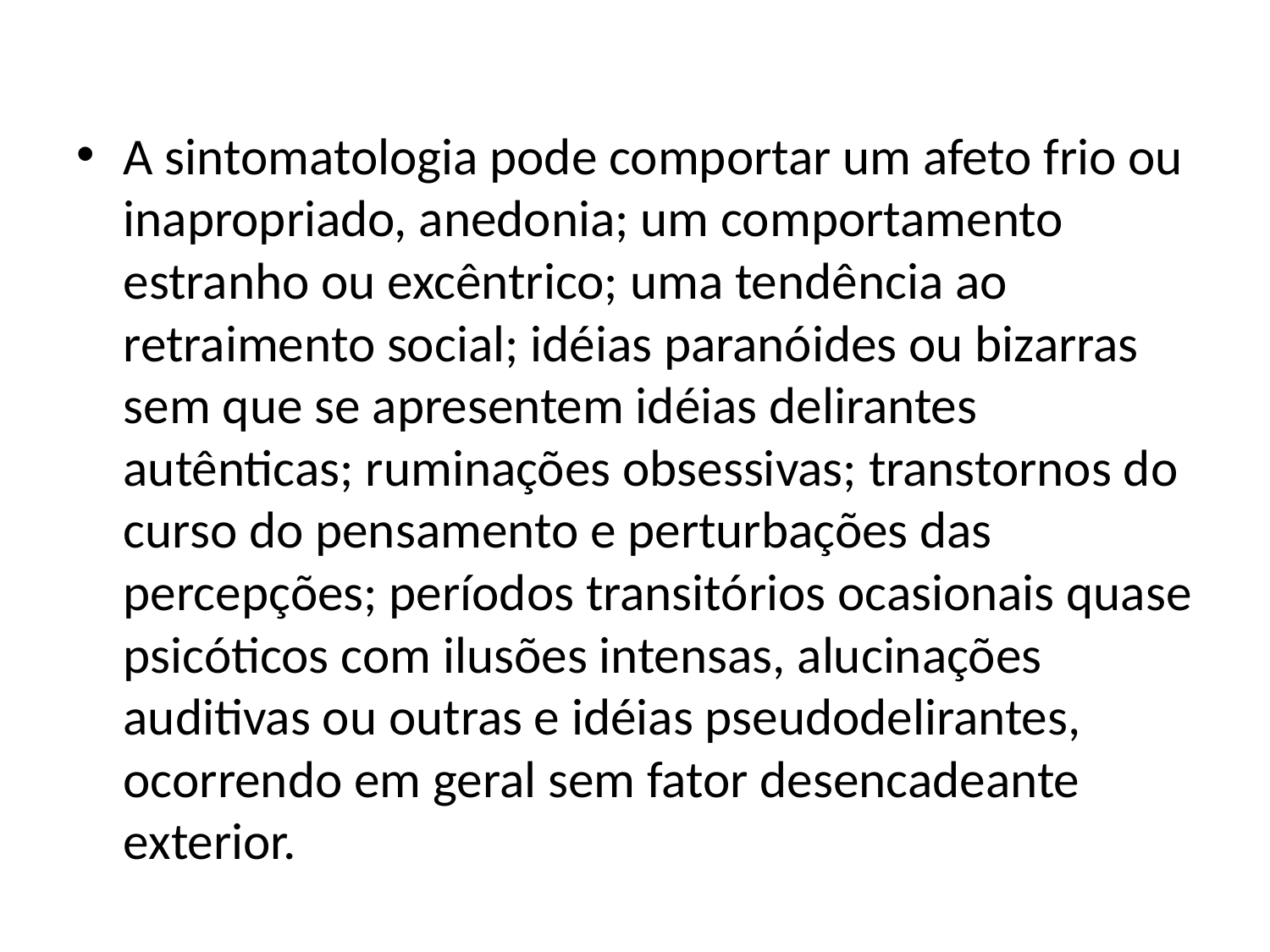

A sintomatologia pode comportar um afeto frio ou inapropriado, anedonia; um comportamento estranho ou excêntrico; uma tendência ao retraimento social; idéias paranóides ou bizarras sem que se apresentem idéias delirantes autênticas; ruminações obsessivas; transtornos do curso do pensamento e perturbações das percepções; períodos transitórios ocasionais quase psicóticos com ilusões intensas, alucinações auditivas ou outras e idéias pseudodelirantes, ocorrendo em geral sem fator desencadeante exterior.